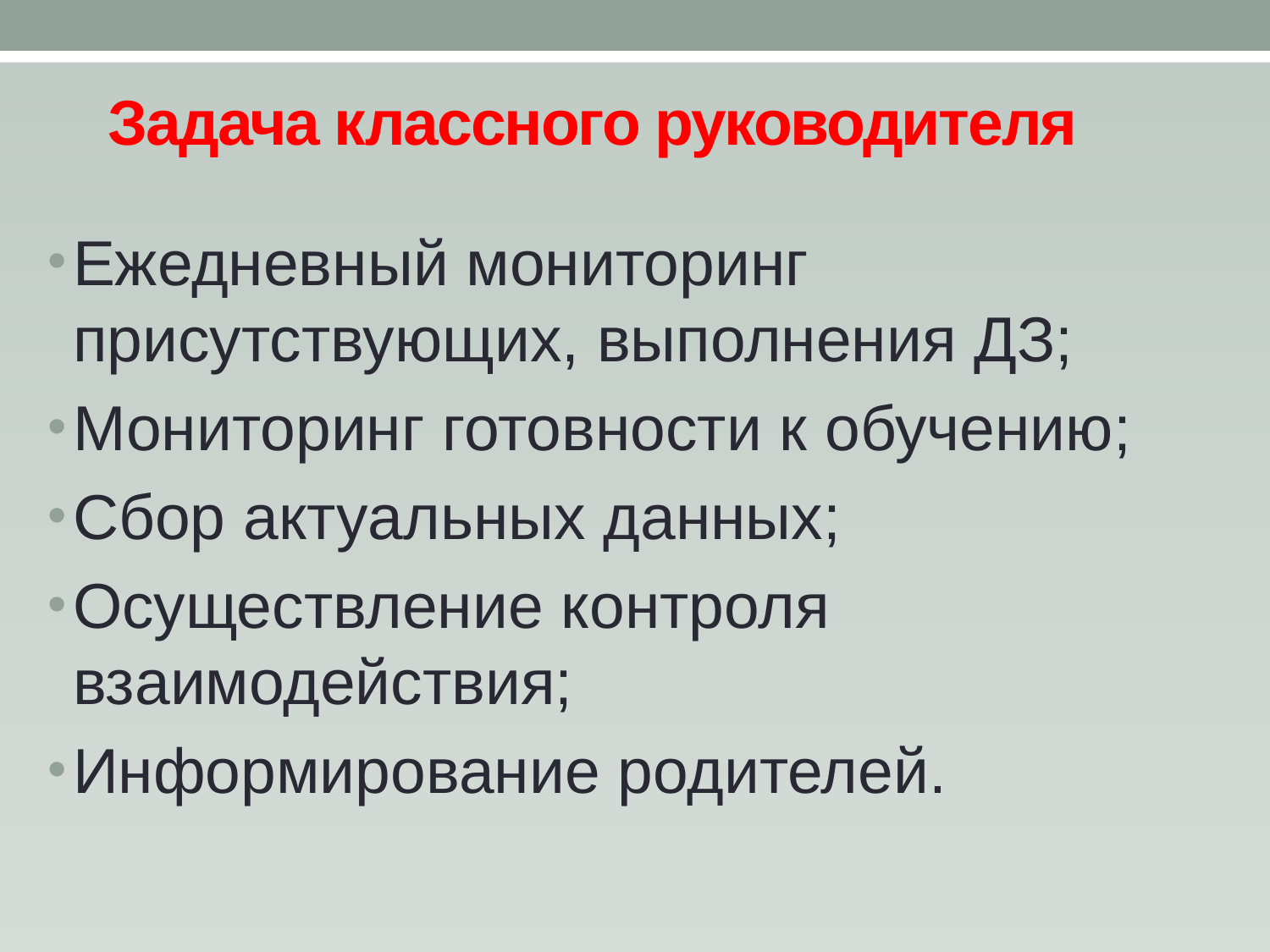

# Задача классного руководителя
Ежедневный мониторинг присутствующих, выполнения ДЗ;
Мониторинг готовности к обучению;
Сбор актуальных данных;
Осуществление контроля взаимодействия;
Информирование родителей.